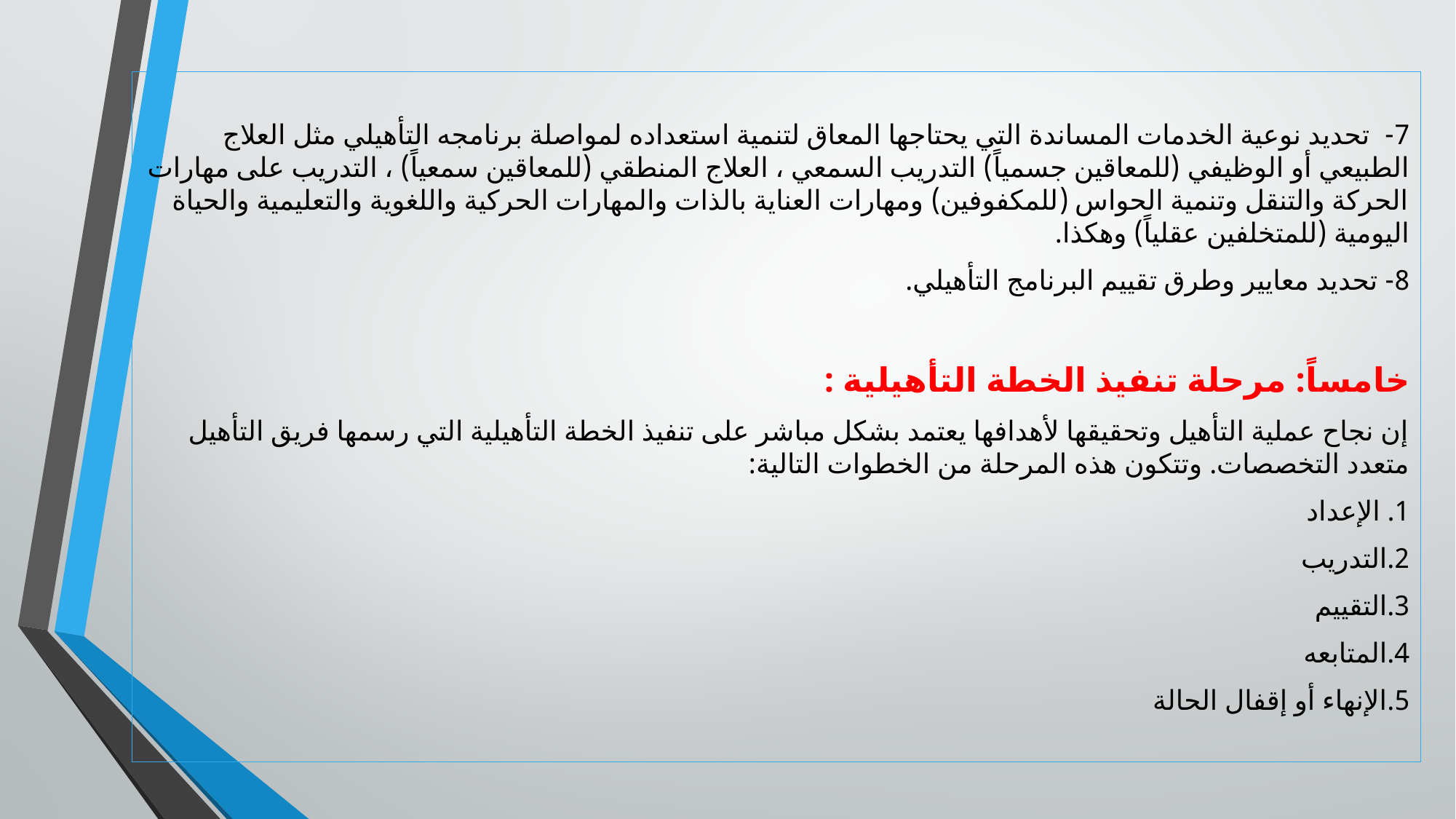

7-  تحديد نوعية الخدمات المساندة التي يحتاجها المعاق لتنمية استعداده لمواصلة برنامجه التأهيلي مثل العلاج الطبيعي أو الوظيفي (للمعاقين جسمياً) التدريب السمعي ، العلاج المنطقي (للمعاقين سمعياً) ، التدريب على مهارات الحركة والتنقل وتنمية الحواس (للمكفوفين) ومهارات العناية بالذات والمهارات الحركية واللغوية والتعليمية والحياة اليومية (للمتخلفين عقلياً) وهكذا.
8- تحديد معايير وطرق تقييم البرنامج التأهيلي.

خامساً: مرحلة تنفيذ الخطة التأهيلية :
إن نجاح عملية التأهيل وتحقيقها لأهدافها يعتمد بشكل مباشر على تنفيذ الخطة التأهيلية التي رسمها فريق التأهيل متعدد التخصصات. وتتكون هذه المرحلة من الخطوات التالية:
1. الإعداد
2.التدريب
3.التقييم
4.المتابعه
5.الإنهاء أو إقفال الحالة